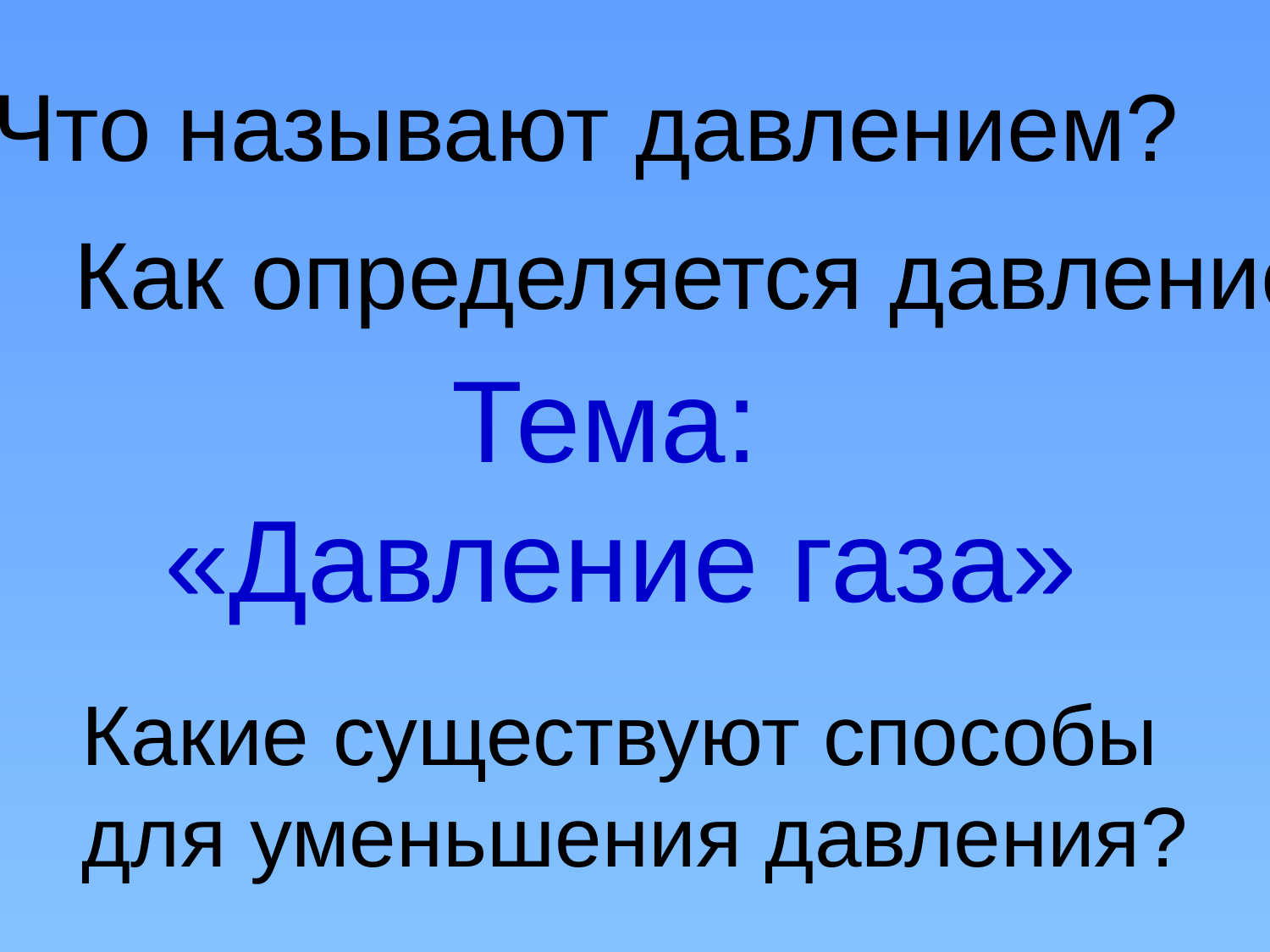

Что называют давлением?
Как определяется давление?
# Тема: «Давление газа»
Какие существуют способы
для уменьшения давления?